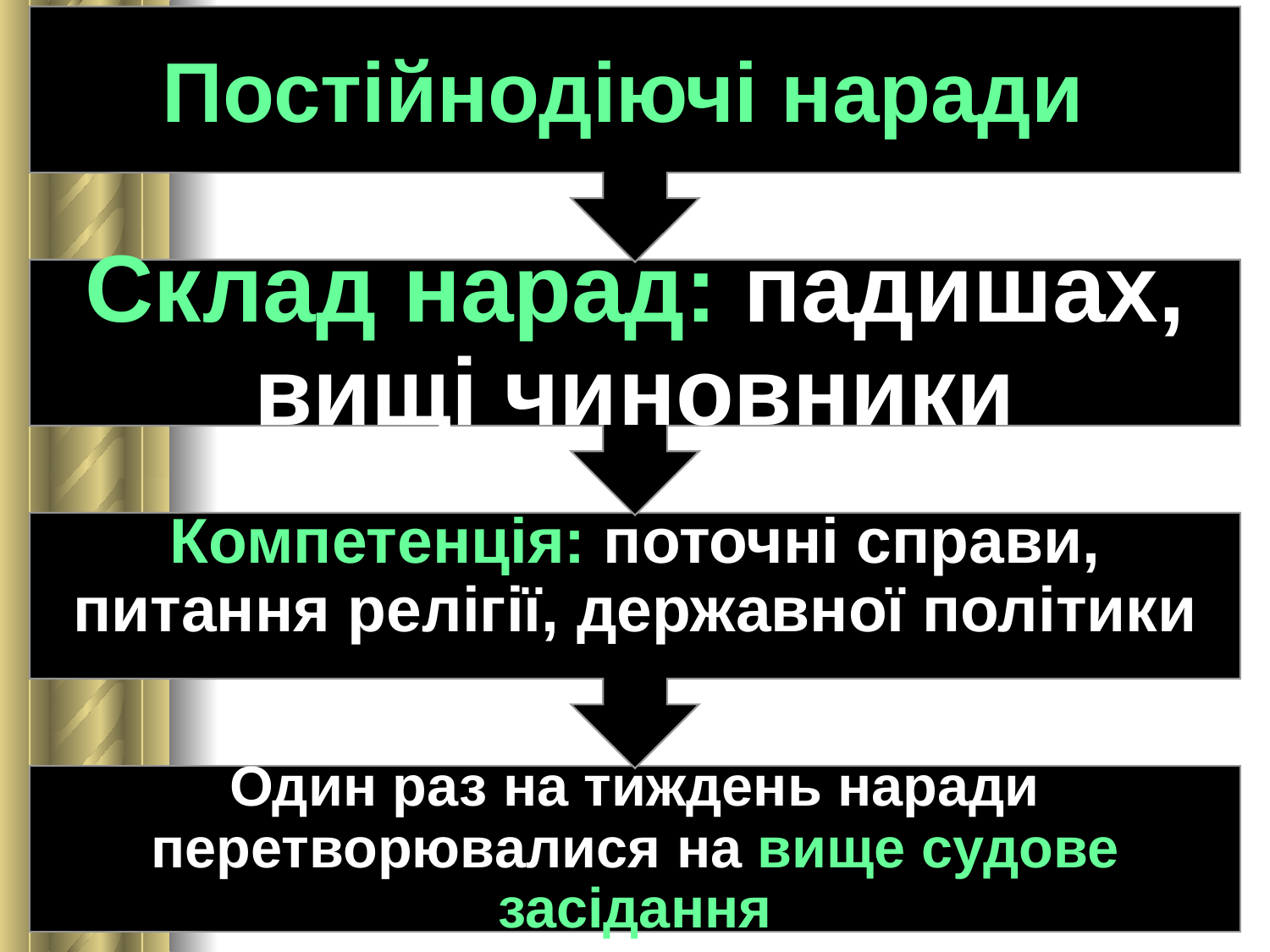

Один раз на тиждень наради перетворювалися на вище судо­ве засідання

Компетенція: поточні справи, питання релігії, державної політики

Склад нарад: падишах, вищі чиновники

Постійнодіючі наради